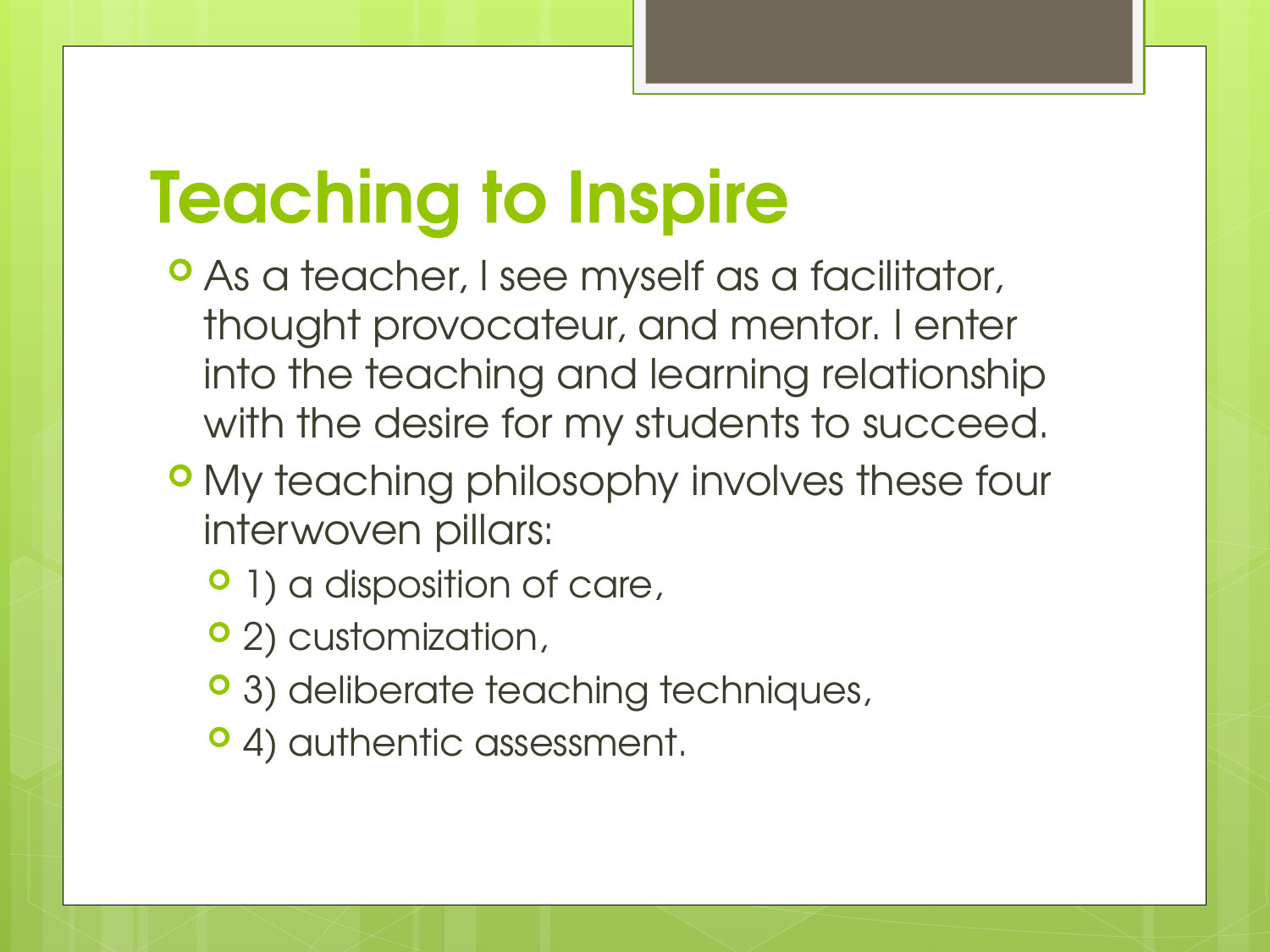

# Teaching to Inspire
As a teacher, I see myself as a facilitator, thought provocateur, and mentor. I enter into the teaching and learning relationship with the desire for my students to succeed.
My teaching philosophy involves these four interwoven pillars:
1) a disposition of care,
2) customization,
3) deliberate teaching techniques,
4) authentic assessment.